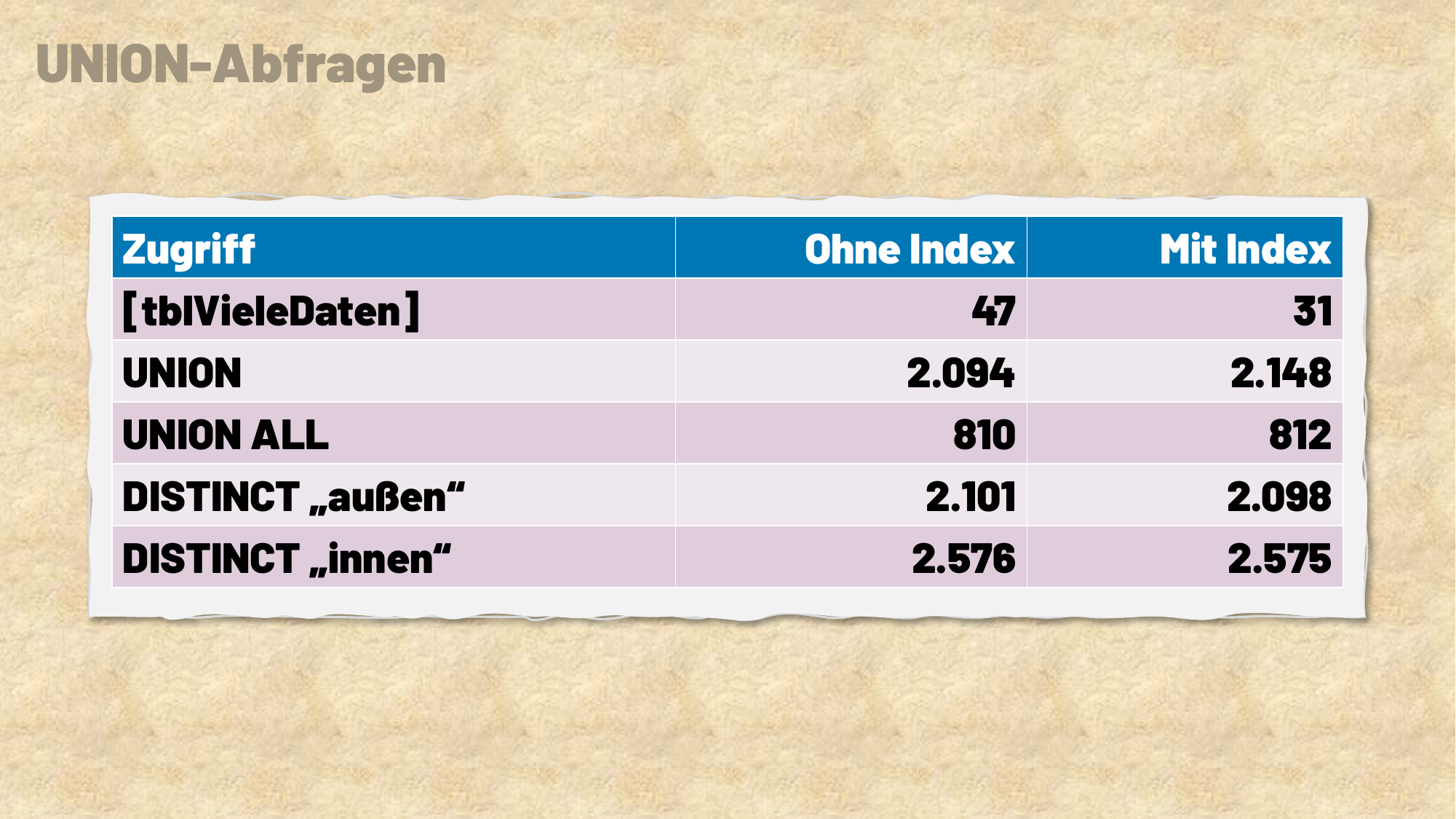

# UNION-Abfragen

| Zugriff | Ohne Index | Mit Index |
| --- | --- | --- |
| [tblVieleDaten] | 47 | 31 |
| UNION | 2.094 | 2.148 |
| UNION ALL | 810 | 812 |
| DISTINCT „außen“ | 2.101 | 2.098 |
| DISTINCT „innen“ | 2.576 | 2.575 |